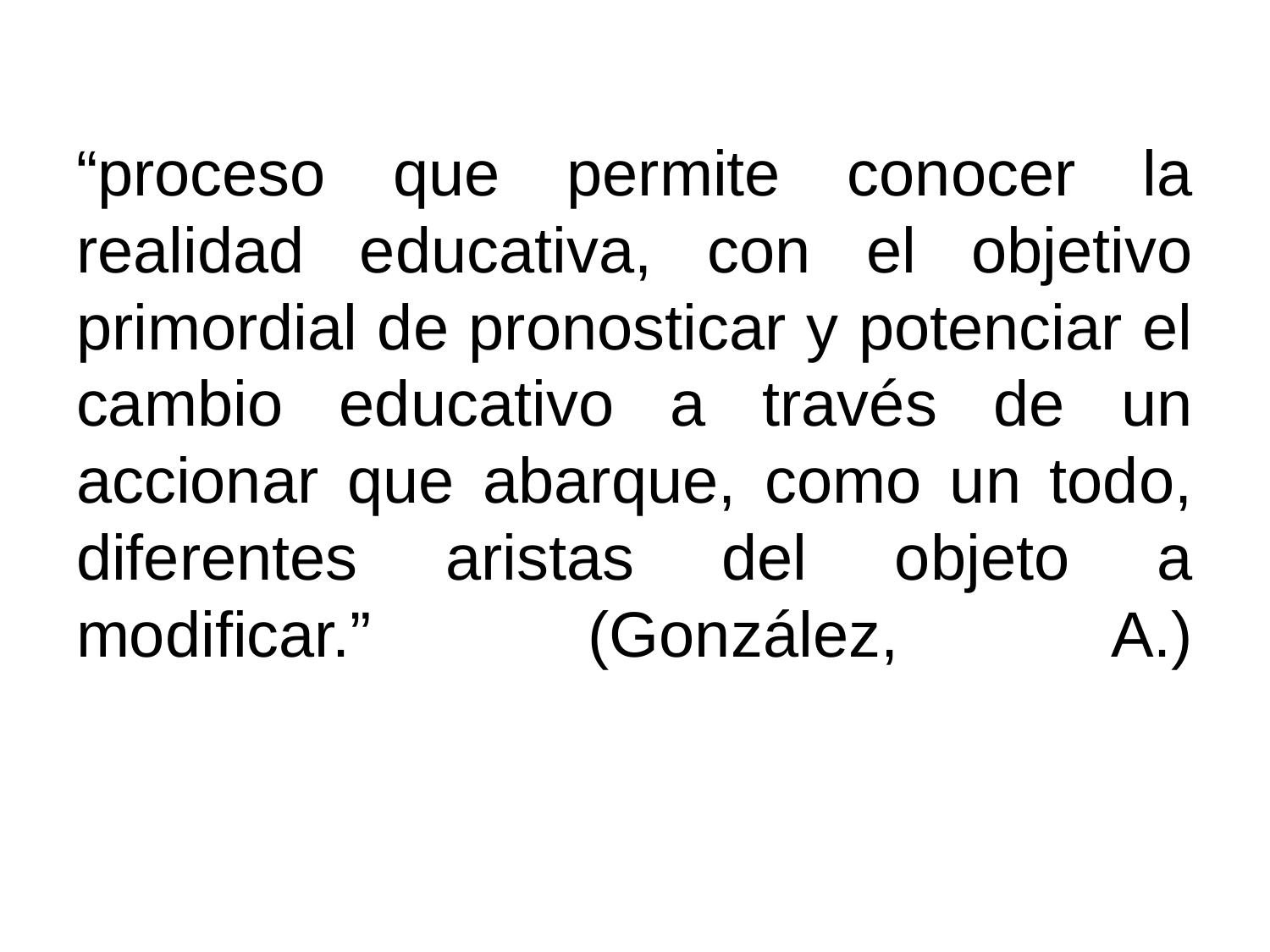

# “proceso que permite conocer la realidad educativa, con el objetivo primordial de pronosticar y potenciar el cambio educativo a través de un accionar que abarque, como un todo, diferentes aristas del objeto a modificar.” (González, A.)